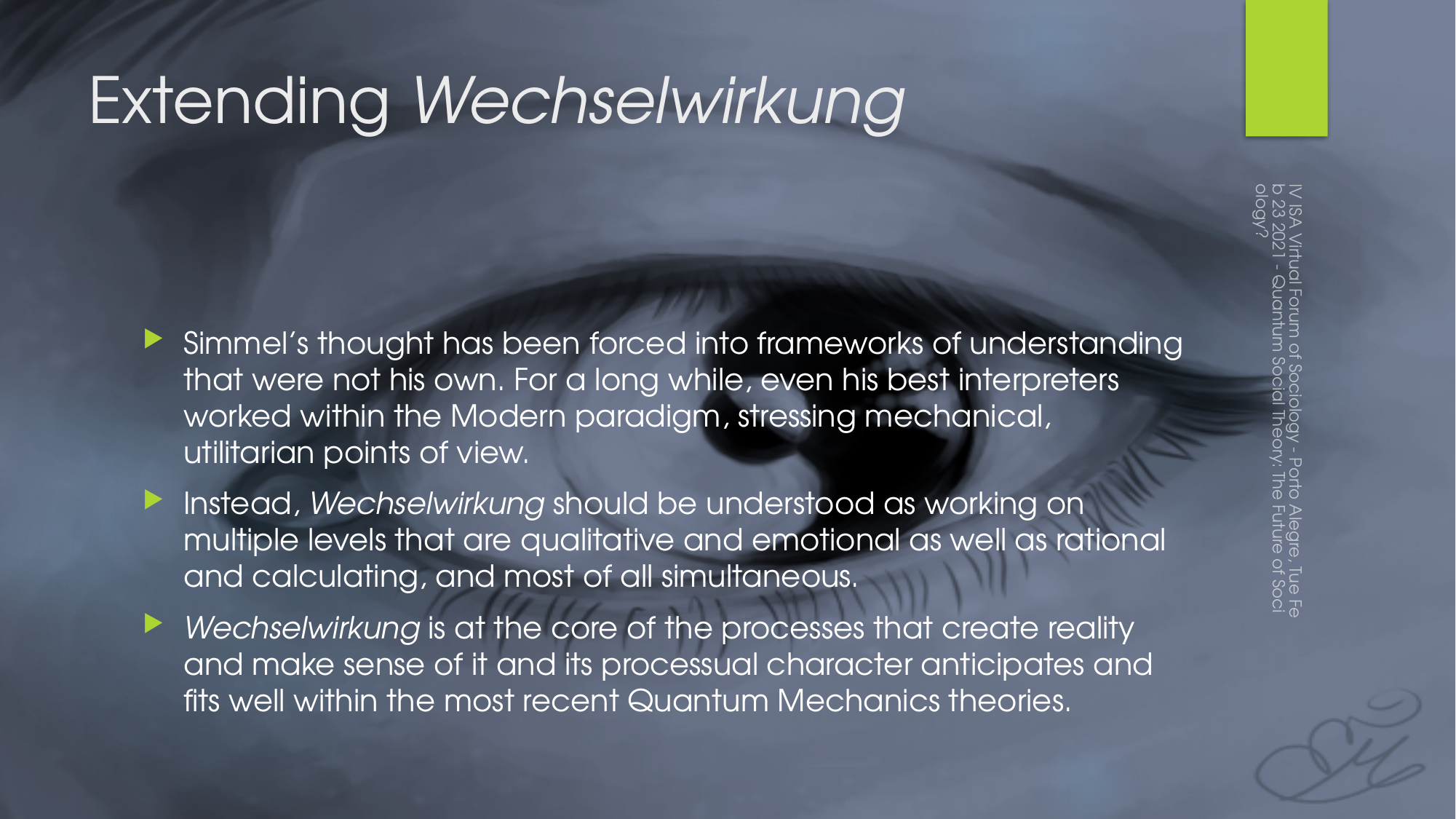

# Extending Wechselwirkung
Simmel’s thought has been forced into frameworks of understanding that were not his own. For a long while, even his best interpreters worked within the Modern paradigm, stressing mechanical, utilitarian points of view.
Instead, Wechselwirkung should be understood as working on multiple levels that are qualitative and emotional as well as rational and calculating, and most of all simultaneous.
Wechselwirkung is at the core of the processes that create reality and make sense of it and its processual character anticipates and fits well within the most recent Quantum Mechanics theories.

IV ISA Virtual Forum of Sociology - Porto Alegre, Tue Feb 23 2021 - Quantum Social Theory: The Future of Sociology?